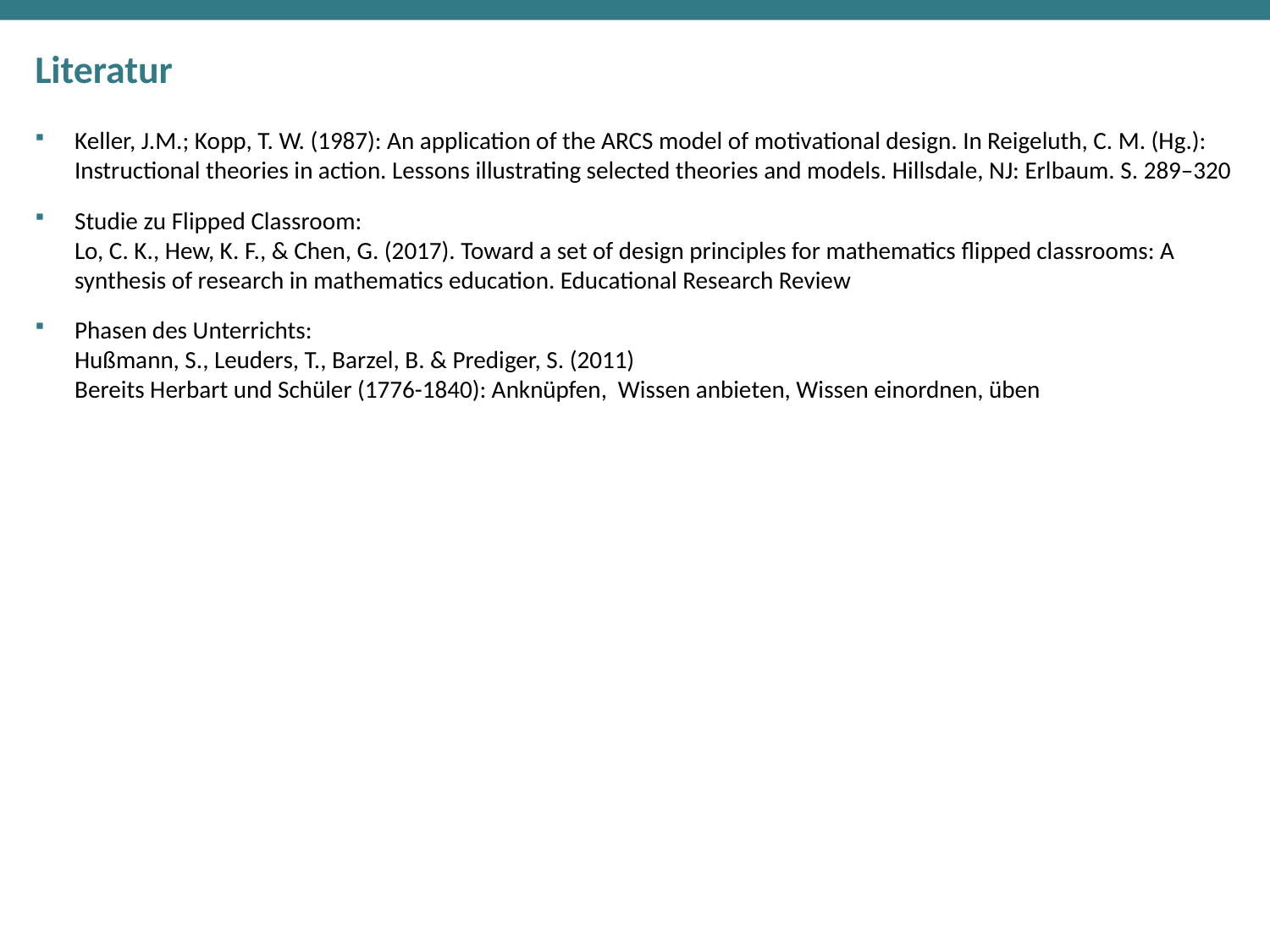

# Literatur
Keller, J.M.; Kopp, T. W. (1987): An application of the ARCS model of motivational design. In Reigeluth, C. M. (Hg.): Instructional theories in action. Lessons illustrating selected theories and models. Hillsdale, NJ: Erlbaum. S. 289–320
Studie zu Flipped Classroom:
Lo, C. K., Hew, K. F., & Chen, G. (2017). Toward a set of design principles for mathematics flipped classrooms: A synthesis of research in mathematics education. Educational Research Review
Phasen des Unterrichts:
Hußmann, S., Leuders, T., Barzel, B. & Prediger, S. (2011)
Bereits Herbart und Schüler (1776-1840): Anknüpfen,  Wissen anbieten, Wissen einordnen, üben